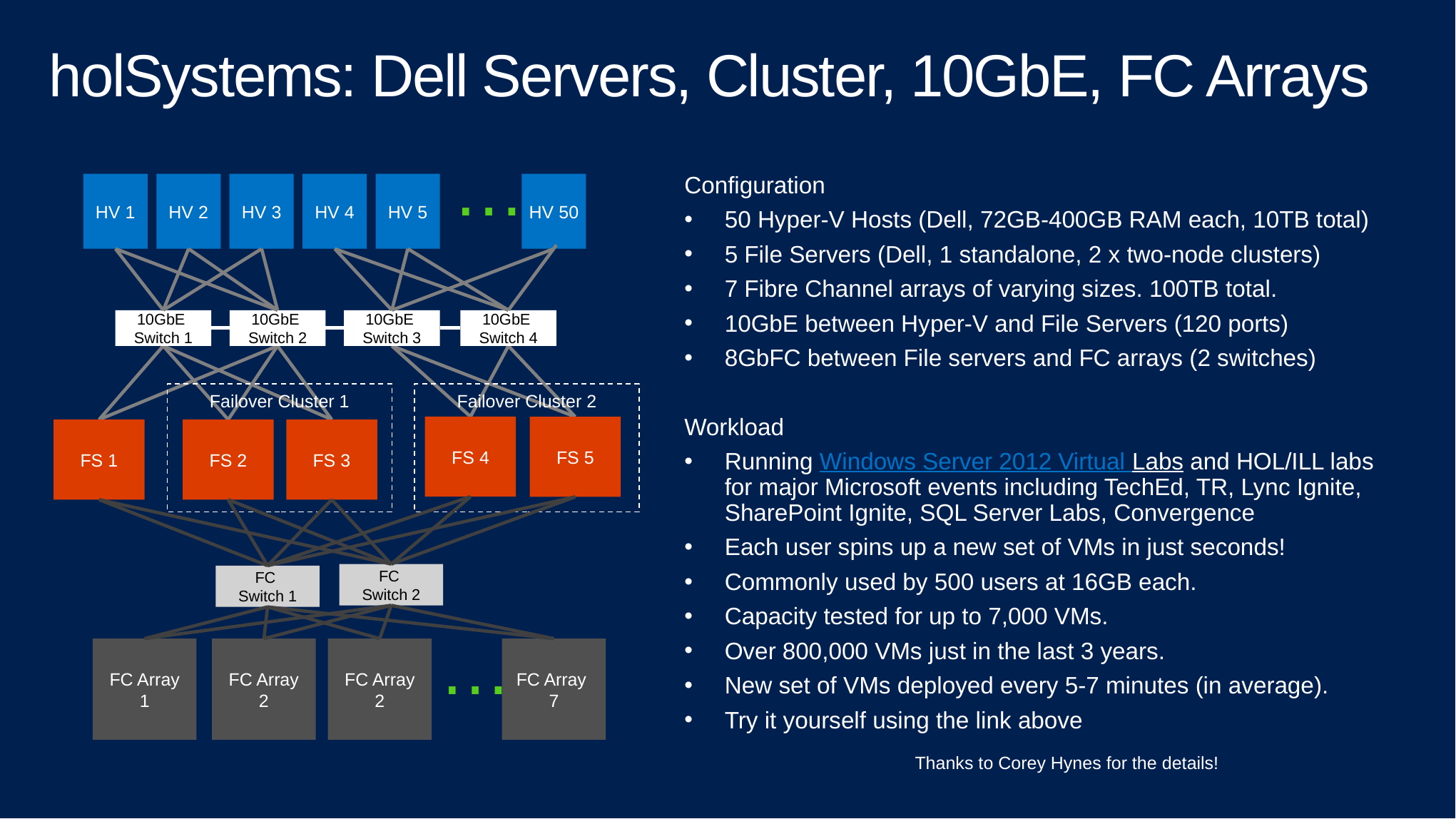

# holSystems: Dell Servers, Cluster, 10GbE, FC Arrays
…
Configuration
50 Hyper-V Hosts (Dell, 72GB-400GB RAM each, 10TB total)
5 File Servers (Dell, 1 standalone, 2 x two-node clusters)
7 Fibre Channel arrays of varying sizes. 100TB total.
10GbE between Hyper-V and File Servers (120 ports)
8GbFC between File servers and FC arrays (2 switches)

Workload
Running Windows Server 2012 Virtual Labs and HOL/ILL labs for major Microsoft events including TechEd, TR, Lync Ignite, SharePoint Ignite, SQL Server Labs, Convergence
Each user spins up a new set of VMs in just seconds!
Commonly used by 500 users at 16GB each.
Capacity tested for up to 7,000 VMs.
Over 800,000 VMs just in the last 3 years.
New set of VMs deployed every 5-7 minutes (in average).
Try it yourself using the link above
HV 1
HV 2
HV 3
HV 4
HV 5
HV 50
10GbE
Switch 1
10GbE
Switch 2
10GbE
Switch 3
10GbE
Switch 4
Failover Cluster 1
Failover Cluster 2
FS 4
FS 5
FS 1
FS 2
FS 3
FC
Switch 2
FC
Switch 1
…
FC Array
1
FC Array
2
FC Array
2
FC Array
7
Thanks to Corey Hynes for the details!